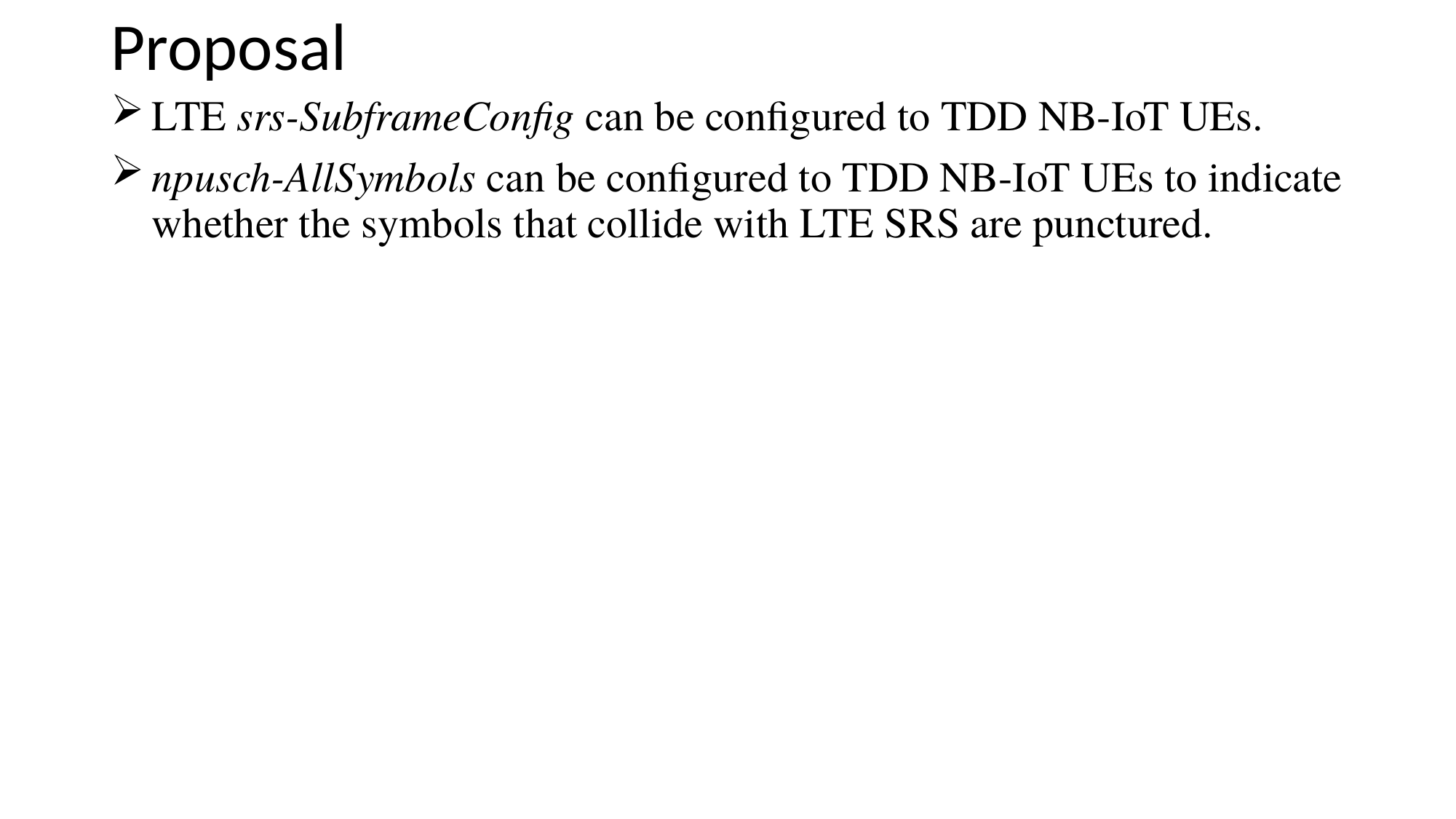

# Proposal
LTE srs-SubframeConfig can be configured to TDD NB-IoT UEs.
npusch-AllSymbols can be configured to TDD NB-IoT UEs to indicate whether the symbols that collide with LTE SRS are punctured.